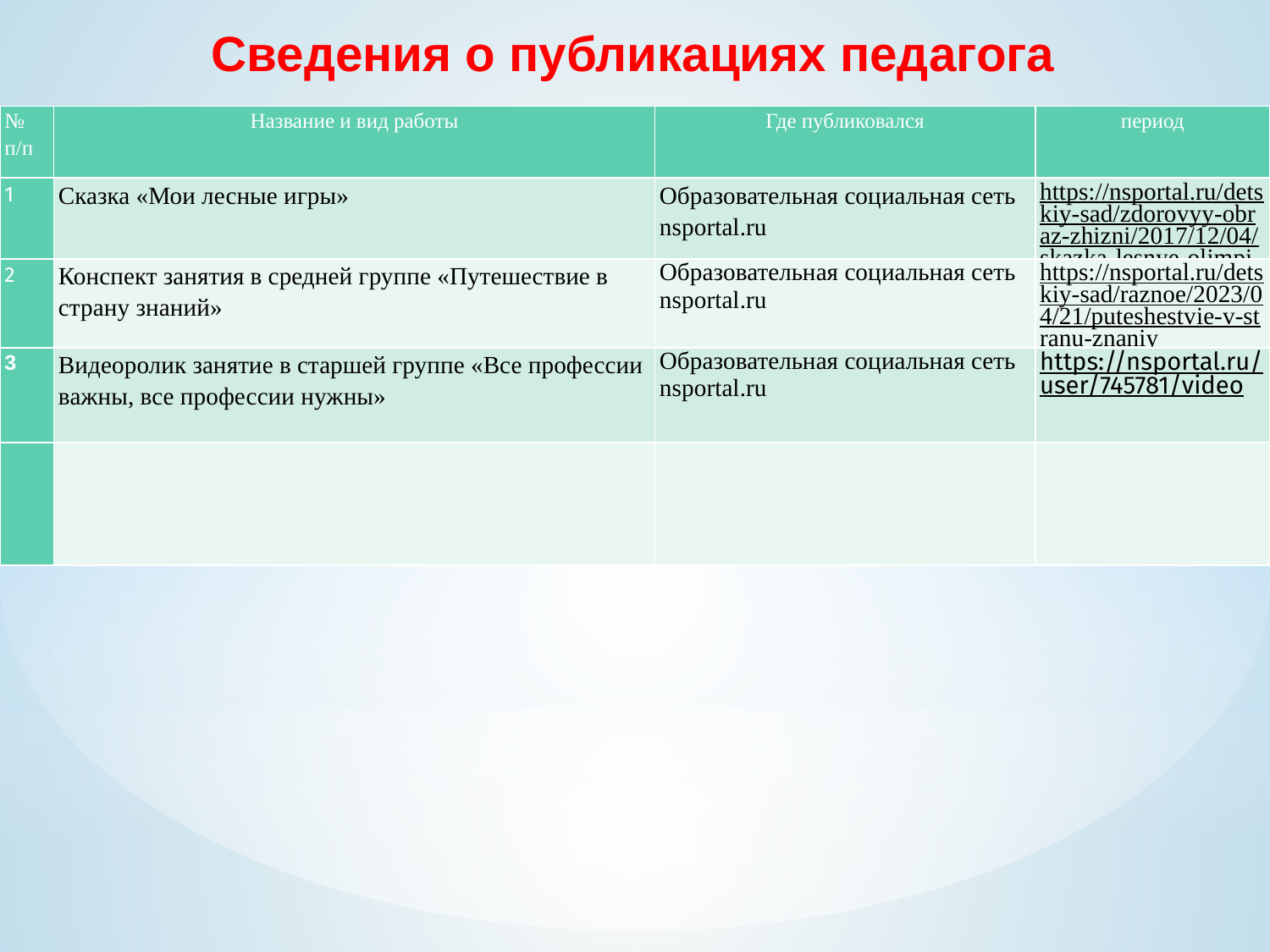

Сведения о публикациях педагога
| № п/п | Название и вид работы | Где публиковался | период |
| --- | --- | --- | --- |
| 1 | Сказка «Мои лесные игры» | Образовательная социальная сеть nsportal.ru | https://nsportal.ru/detskiy-sad/zdorovyy-obraz-zhizni/2017/12/04/skazka-lesnye-olimpiyskie-igry |
| 2 | Конспект занятия в средней группе «Путешествие в страну знаний» | Образовательная социальная сеть nsportal.ru | https://nsportal.ru/detskiy-sad/raznoe/2023/04/21/puteshestvie-v-stranu-znaniy |
| 3 | Видеоролик занятие в старшей группе «Все профессии важны, все профессии нужны» | Образовательная социальная сеть nsportal.ru | https://nsportal.ru/user/745781/video |
|  |  |  |  |